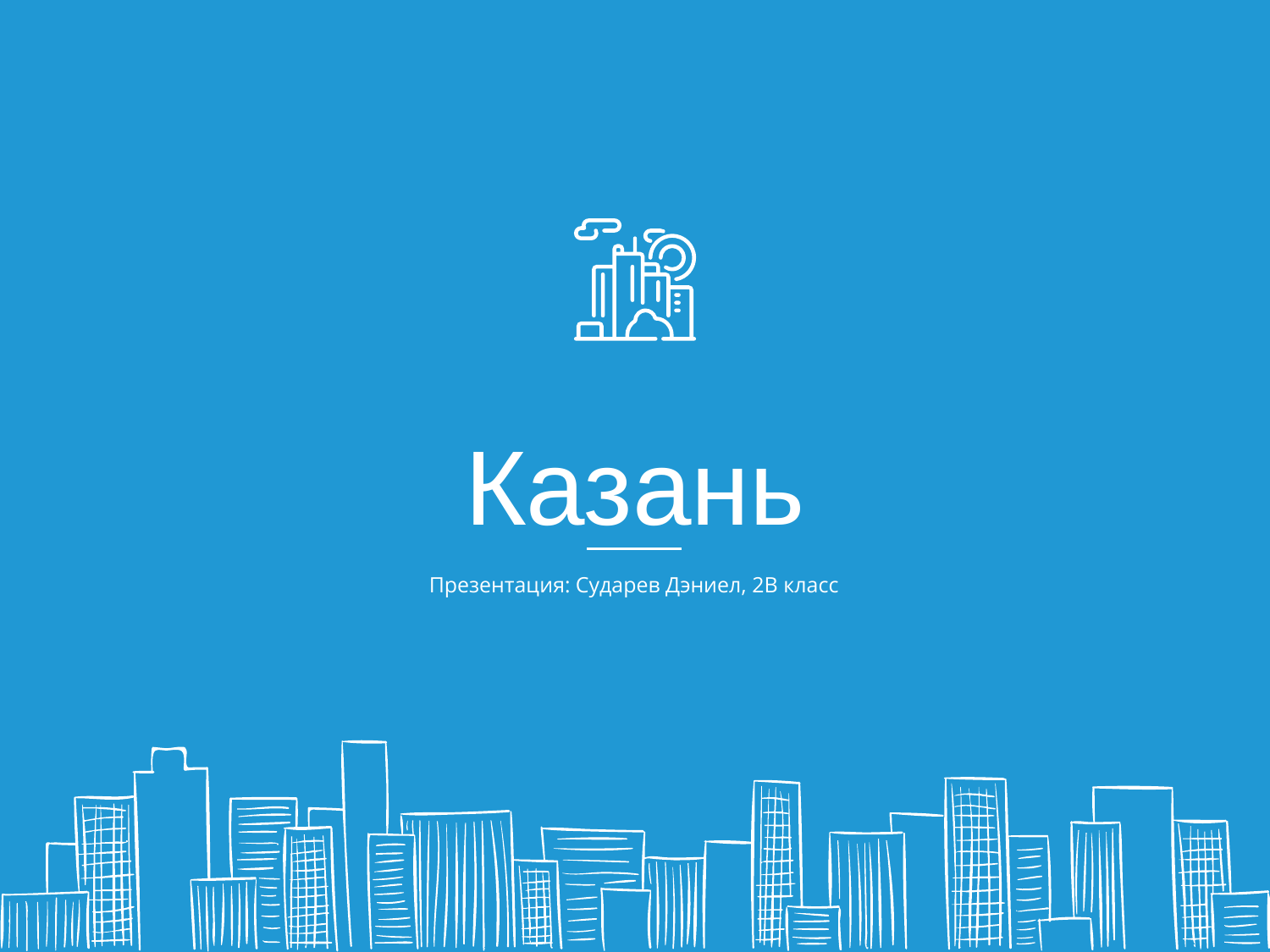

# Казань
Презентация: Сударев Дэниел, 2В класс